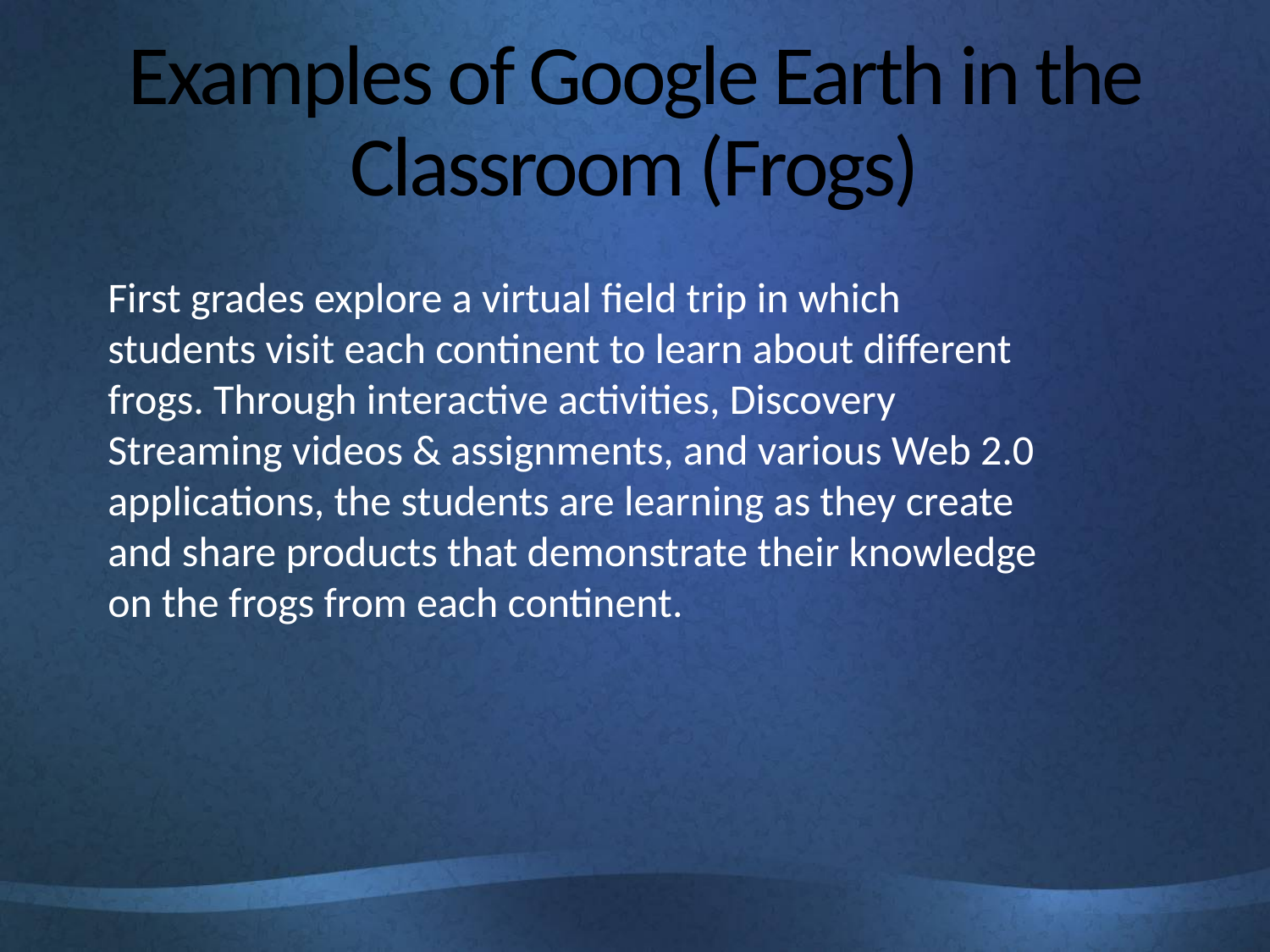

# Examples of Google Earth in the Classroom (Frogs)
First grades explore a virtual field trip in which students visit each continent to learn about different frogs. Through interactive activities, Discovery Streaming videos & assignments, and various Web 2.0 applications, the students are learning as they create and share products that demonstrate their knowledge on the frogs from each continent.